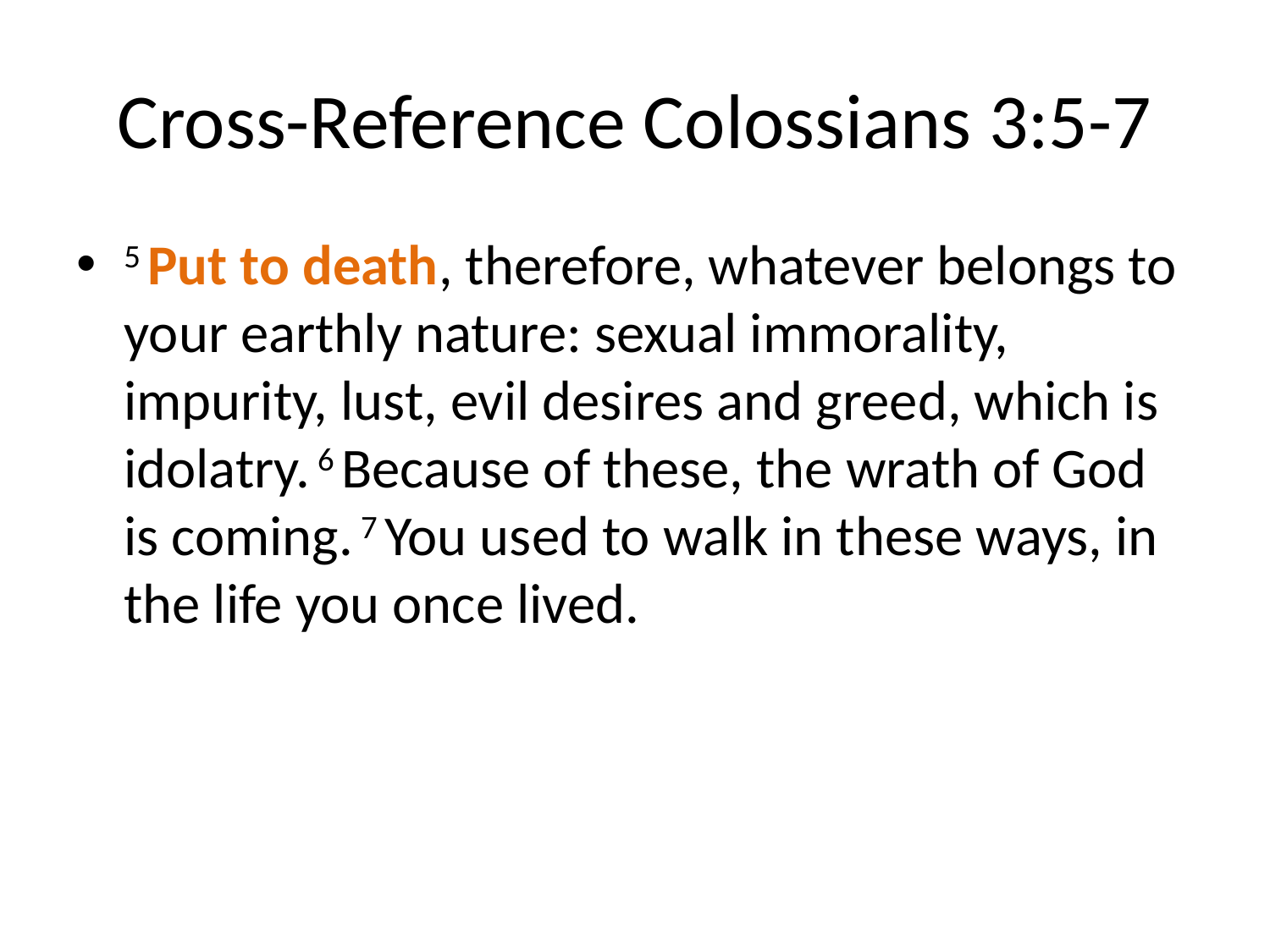

# Cross-Reference Colossians 3:5-7
5 Put to death, therefore, whatever belongs to your earthly nature: sexual immorality, impurity, lust, evil desires and greed, which is idolatry. 6 Because of these, the wrath of God is coming. 7 You used to walk in these ways, in the life you once lived.